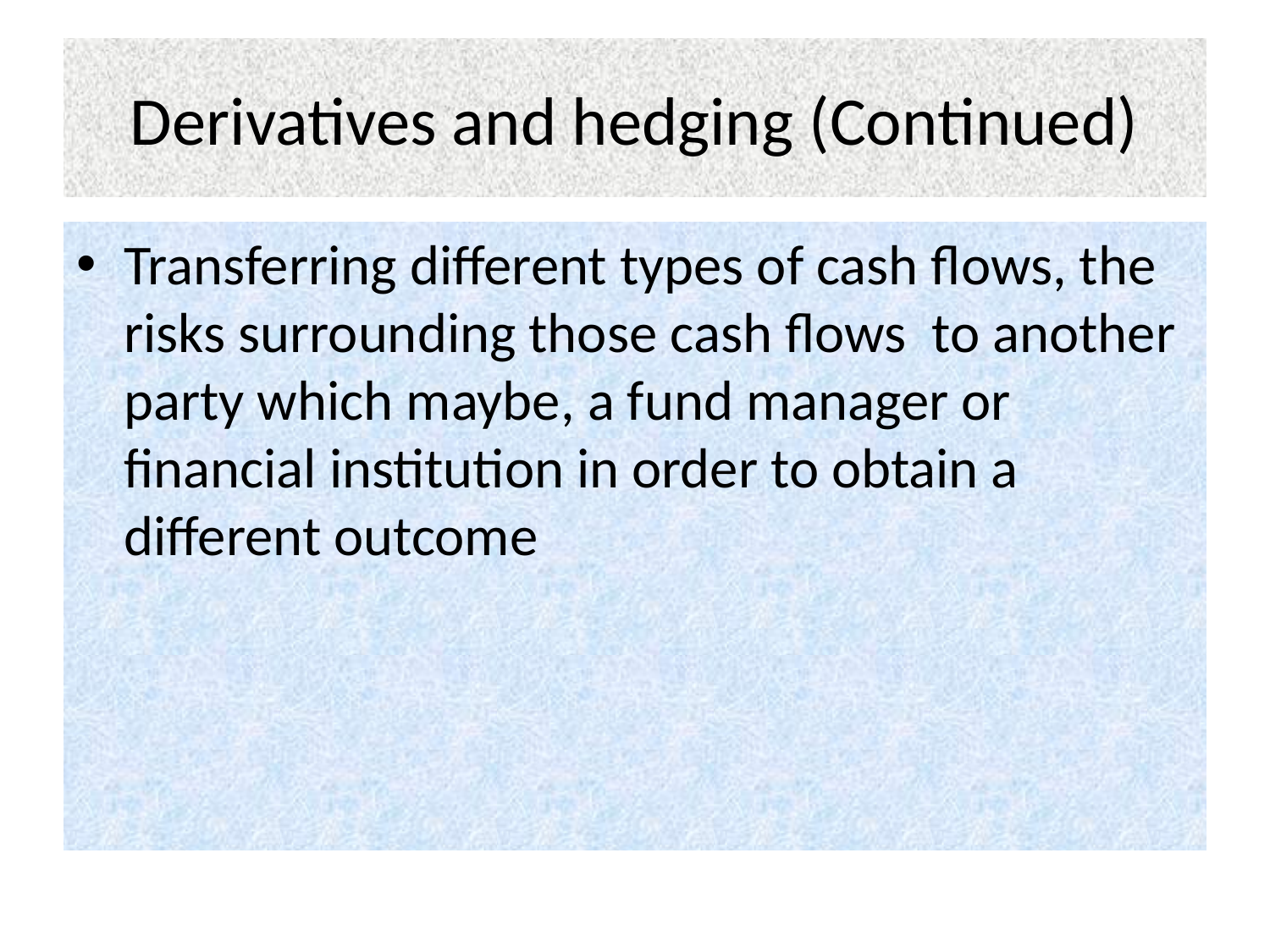

# Derivatives and hedging (Continued)
Transferring different types of cash flows, the risks surrounding those cash flows  to another party which maybe, a fund manager or financial institution in order to obtain a different outcome